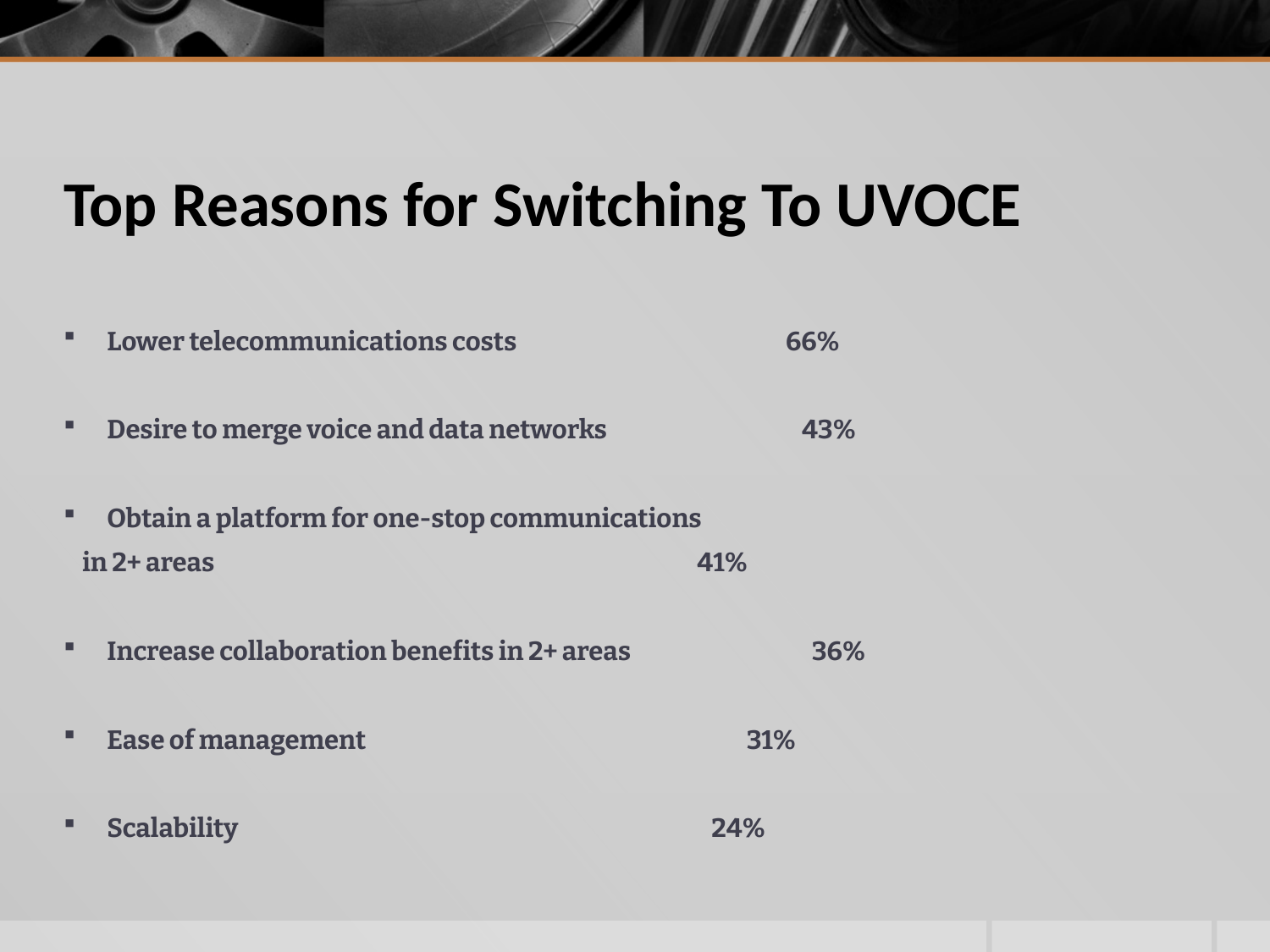

# Top Reasons for Switching To UVOCE

Lower telecommunications costs                                                          66%

Desire to merge voice and data networks                                          43%

Obtain a platform for one-stop communications
    in 2+ areas                                                                                                        41%

Increase collaboration benefits in 2+ areas                                       36%

Ease of management                                                                                  31%

Scalability                                                                                                      24%